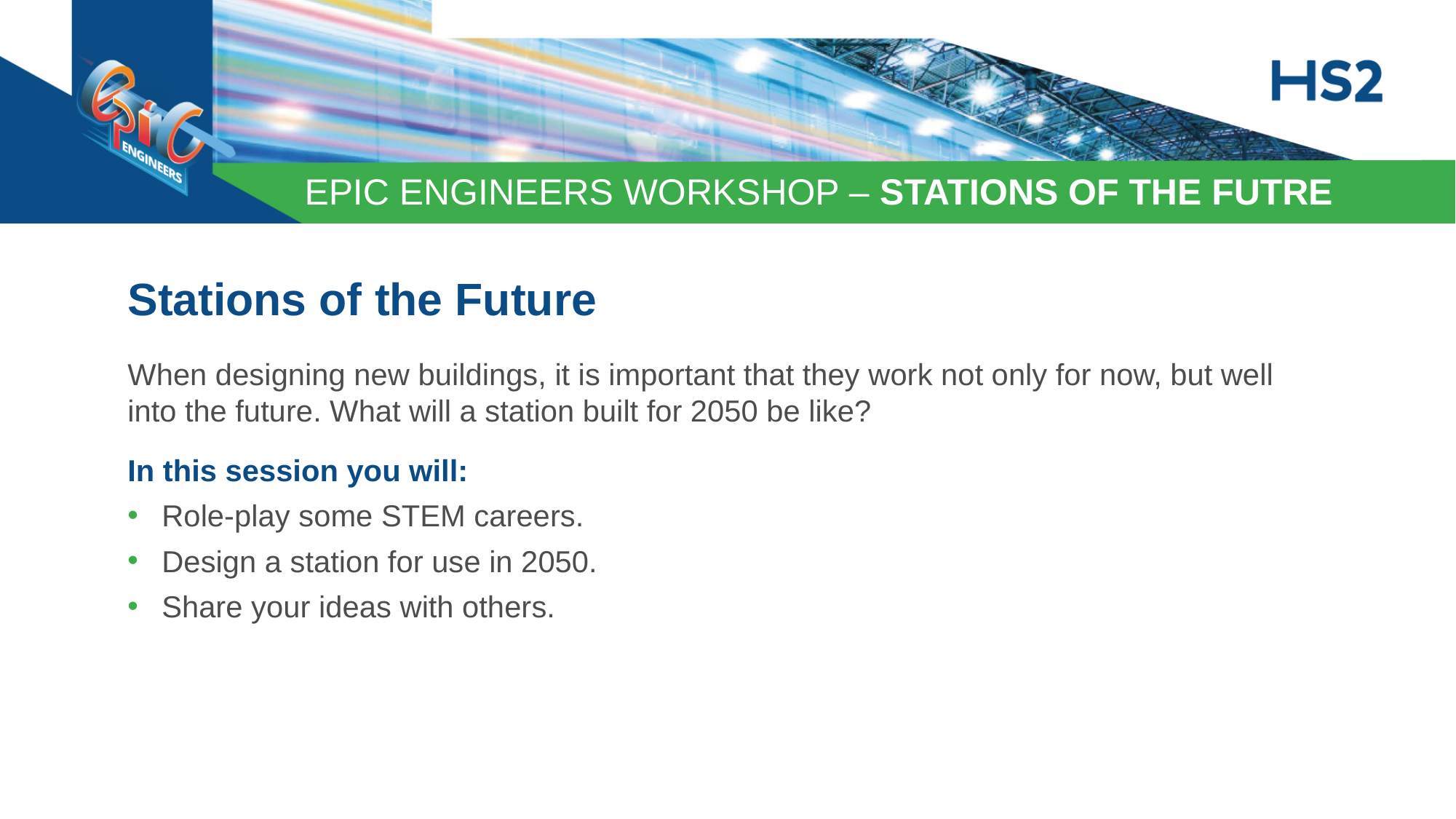

Stations of the Future
When designing new buildings, it is important that they work not only for now, but well into the future. What will a station built for 2050 be like?
In this session you will:
Role-play some STEM careers.
Design a station for use in 2050.
Share your ideas with others.